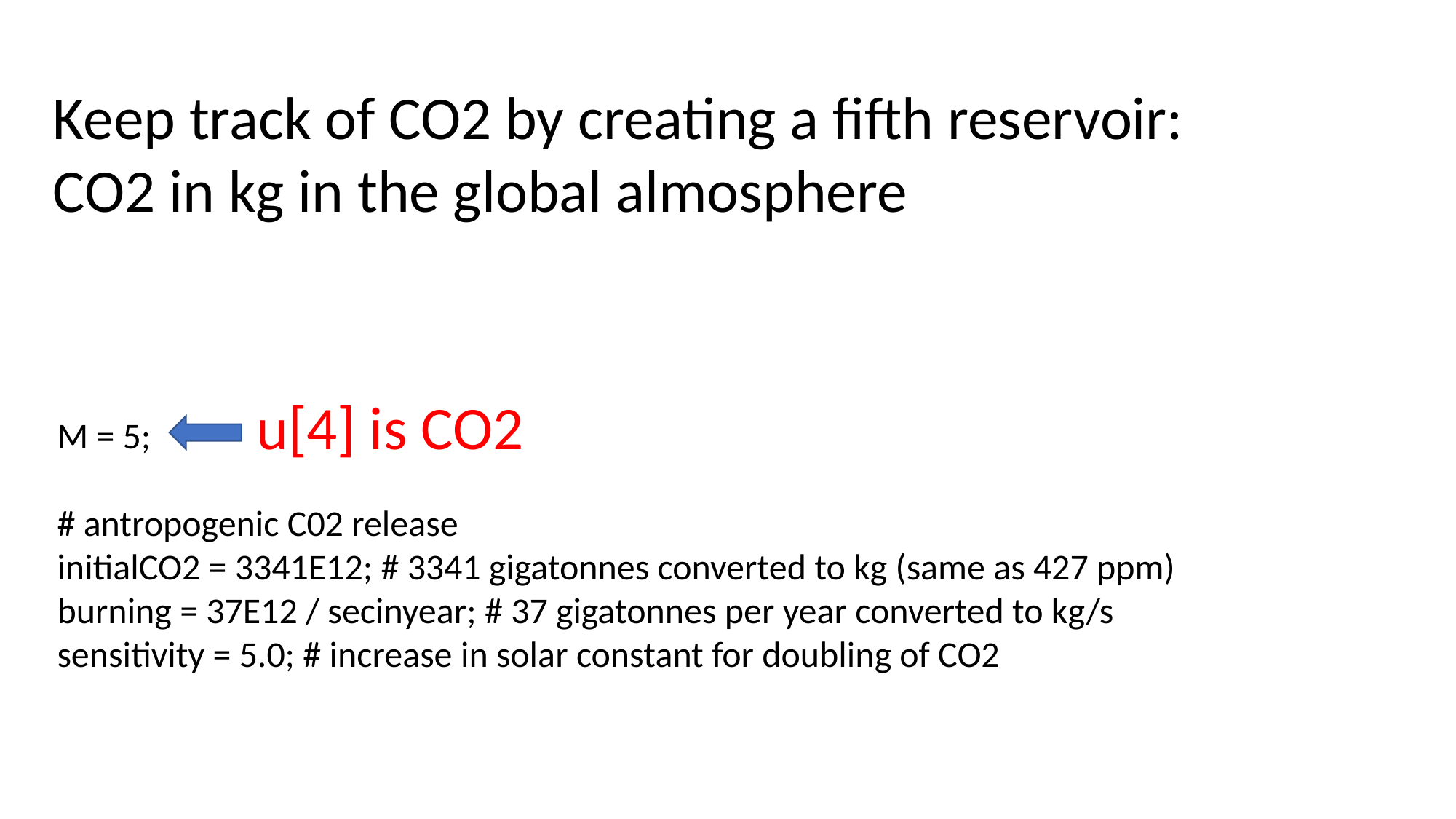

Keep track of CO2 by creating a fifth reservoir:  CO2 in kg in the global almosphere
u[4] is CO2

M = 5;

# antropogenic C02 release
initialCO2 = 3341E12; # 3341 gigatonnes converted to kg (same as 427 ppm)
burning = 37E12 / secinyear; # 37 gigatonnes per year converted to kg/s
sensitivity = 5.0; # increase in solar constant for doubling of CO2